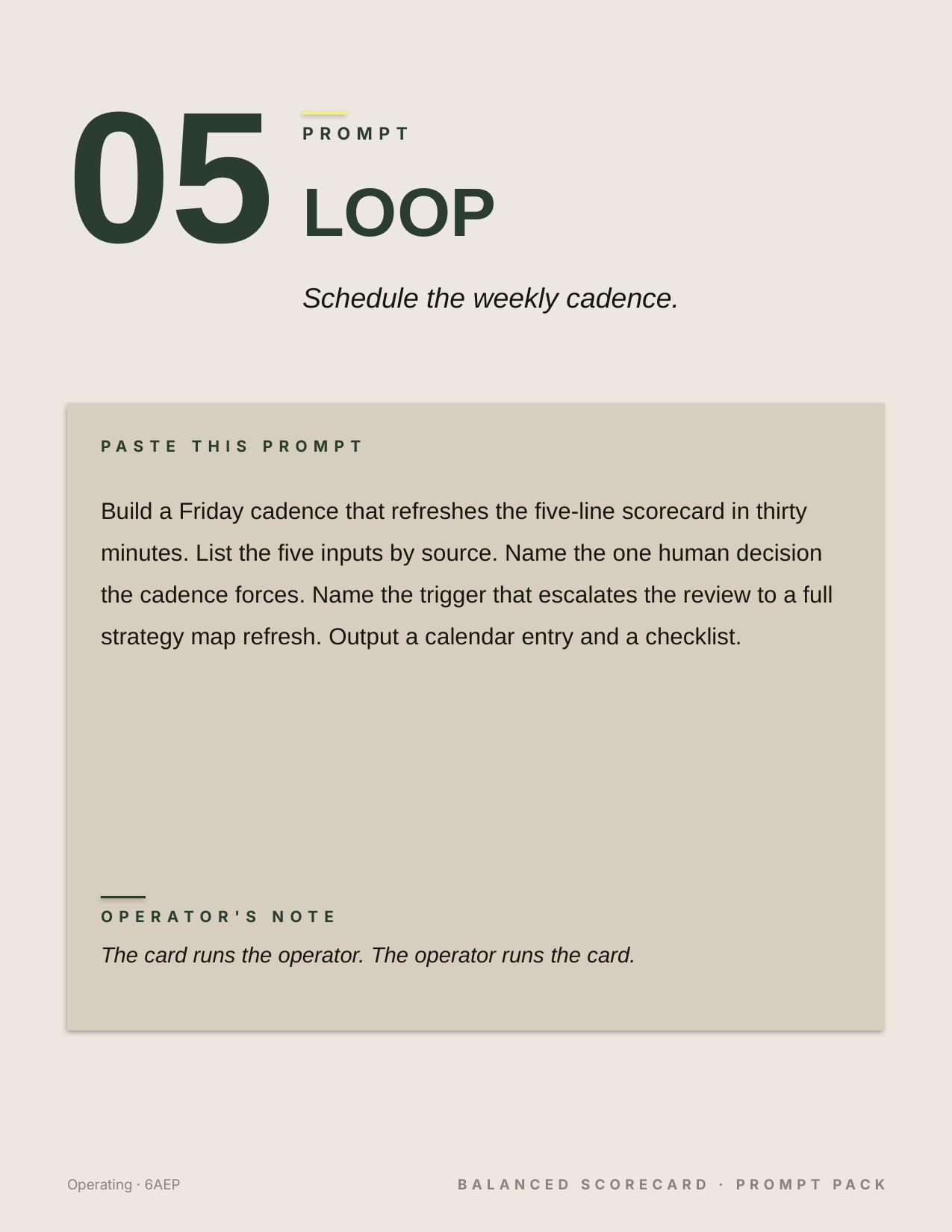

05

PROMPT
LOOP
Schedule the weekly cadence.

PASTE THIS PROMPT
Build a Friday cadence that refreshes the five-line scorecard in thirty minutes. List the five inputs by source. Name the one human decision the cadence forces. Name the trigger that escalates the review to a full strategy map refresh. Output a calendar entry and a checklist.

OPERATOR'S NOTE
The card runs the operator. The operator runs the card.
Operating · 6AEP
BALANCED SCORECARD · PROMPT PACK